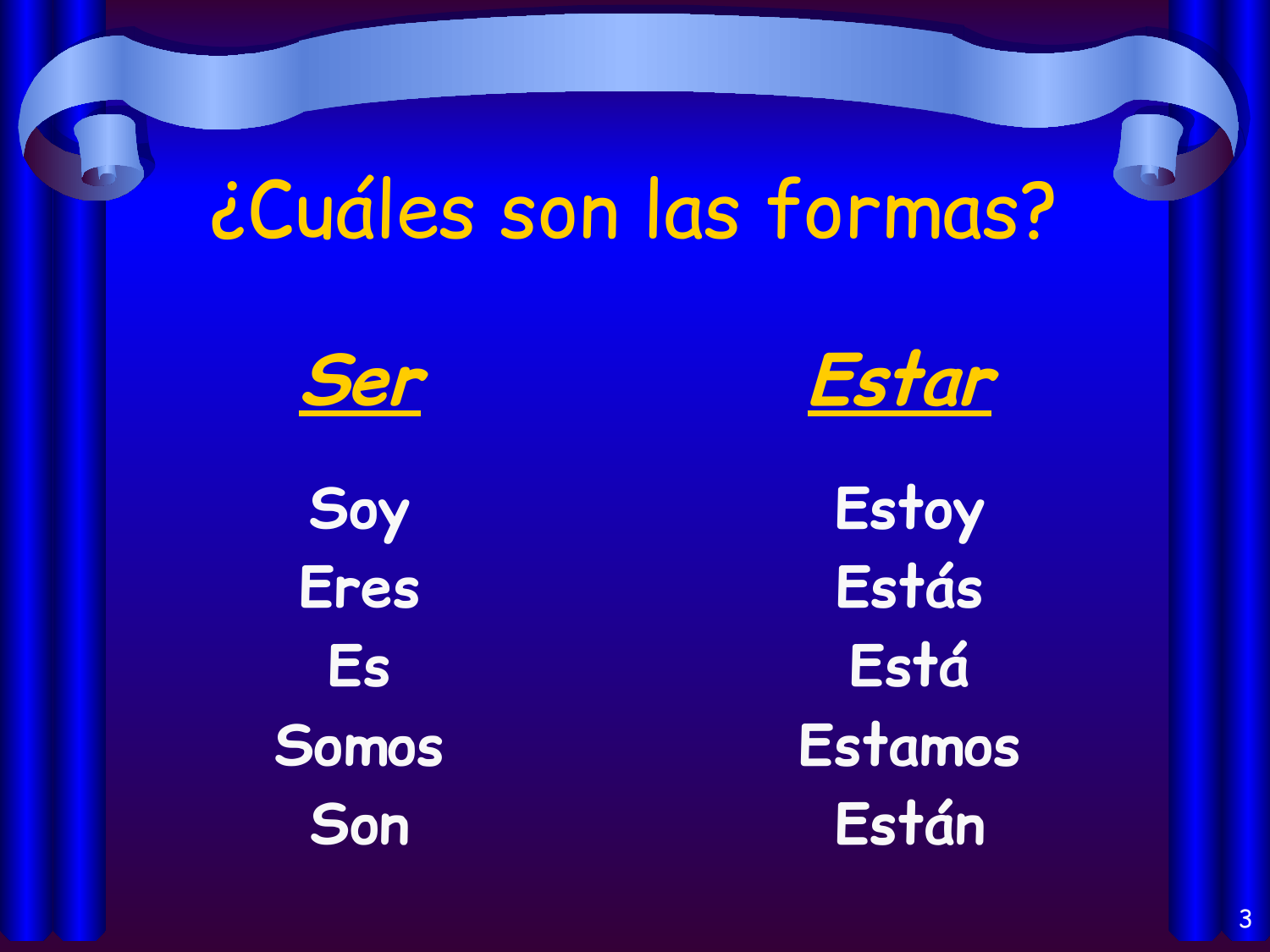

# ¿Cuáles son las formas?
Ser
Estar
Soy
Eres
Es
Somos
Son
Estoy
Estás
Está
Estamos
Están
	            3